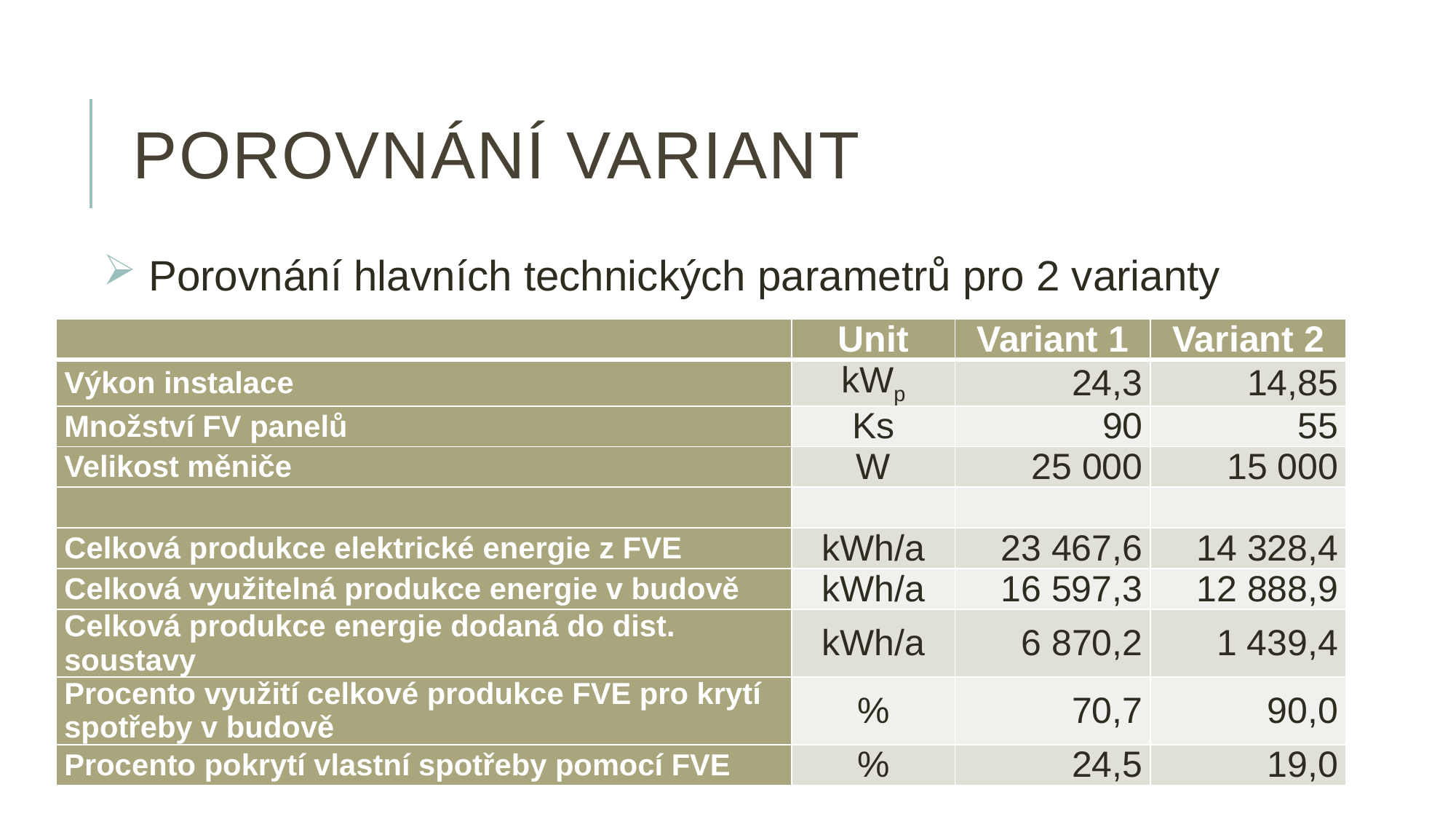

# Porovnání variant
 Porovnání hlavních technických parametrů pro 2 varianty
|  | Unit | Variant 1 | Variant 2 |
| --- | --- | --- | --- |
| Výkon instalace | kWp | 24,3 | 14,85 |
| Množství FV panelů | Ks | 90 | 55 |
| Velikost měniče | W | 25 000 | 15 000 |
|  |  |  |  |
| Celková produkce elektrické energie z FVE | kWh/a | 23 467,6 | 14 328,4 |
| Celková využitelná produkce energie v budově | kWh/a | 16 597,3 | 12 888,9 |
| Celková produkce energie dodaná do dist. soustavy | kWh/a | 6 870,2 | 1 439,4 |
| Procento využití celkové produkce FVE pro krytí spotřeby v budově | % | 70,7 | 90,0 |
| Procento pokrytí vlastní spotřeby pomocí FVE | % | 24,5 | 19,0 |